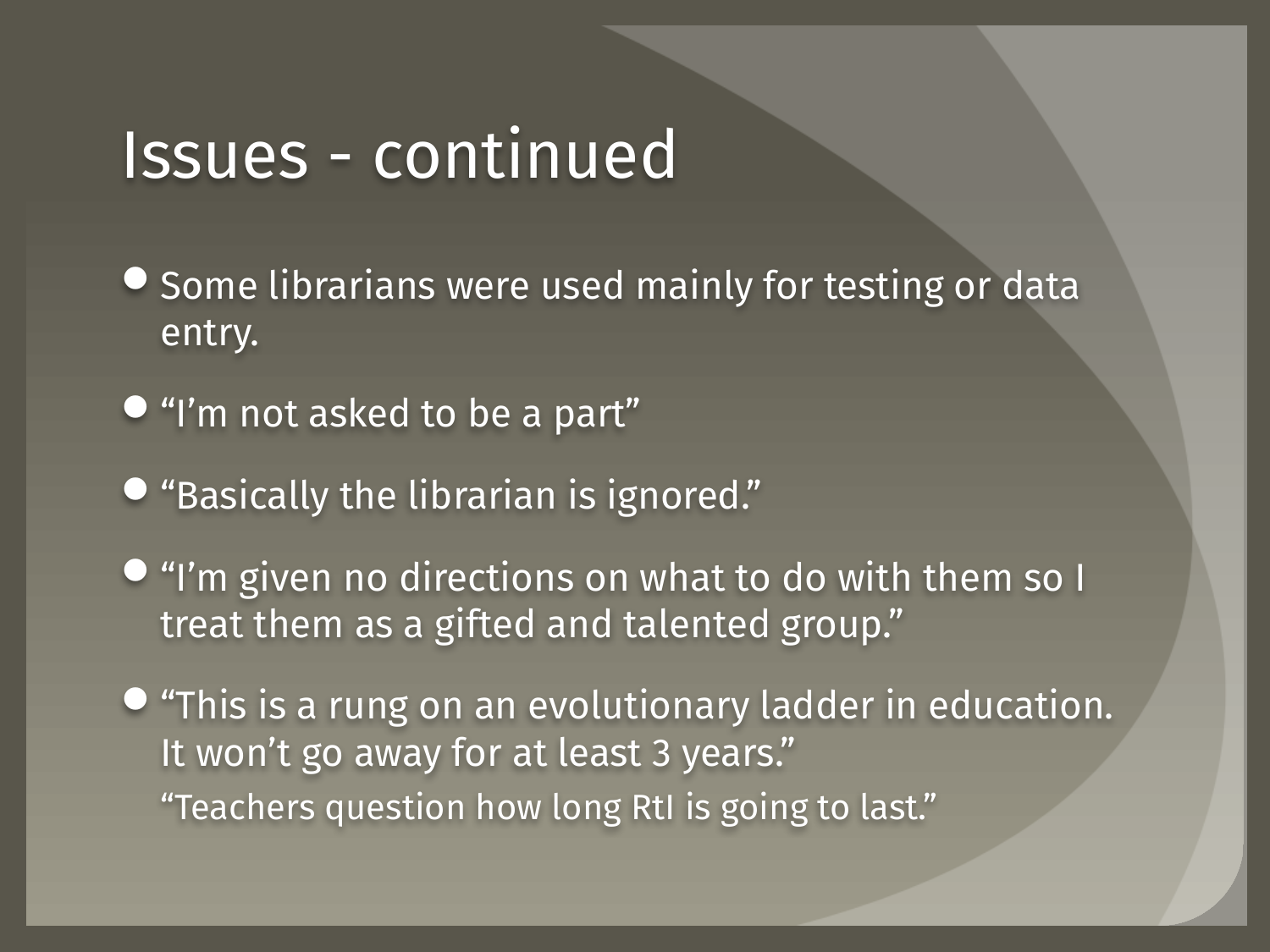

# Issues - continued
Some librarians were used mainly for testing or data entry.
“I’m not asked to be a part”
“Basically the librarian is ignored.”
“I’m given no directions on what to do with them so I treat them as a gifted and talented group.”
“This is a rung on an evolutionary ladder in education.  It won’t go away for at least 3 years.”
“Teachers question how long RtI is going to last.”